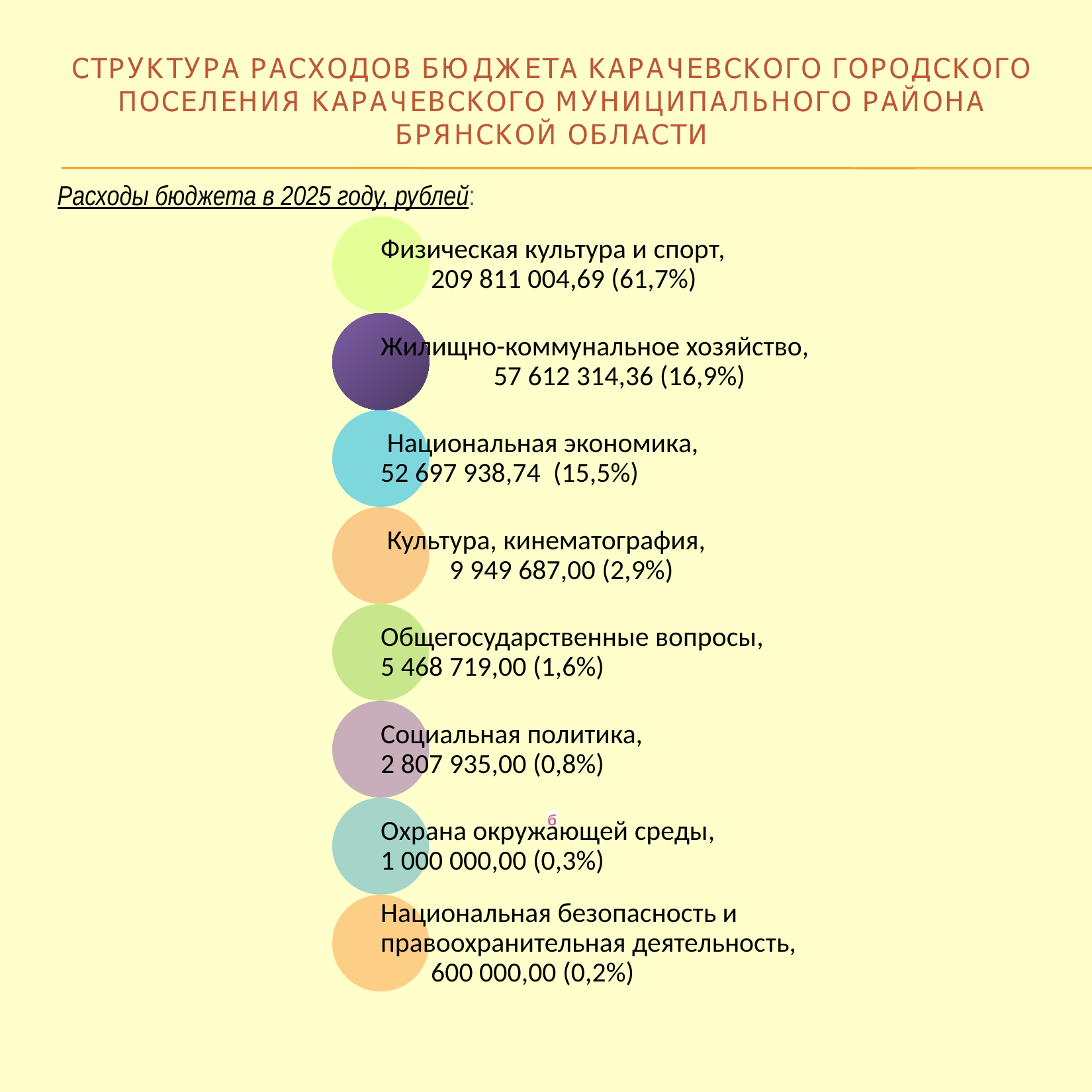

СТРУКТУРА РАСХОДОВ БЮДЖЕТА КАРАЧЕВСКОГО ГОРОДСКОГО ПОСЕЛЕНИЯ КАРАЧЕВСКОГО МУНИЦИПАЛЬНОГО РАЙОНА БРЯНСКОЙ ОБЛАСТИ
Расходы бюджета в 2025 году, рублей:
Физическая культура и спорт,                                    209 811 004,69 (61,7%)
Жилищно-коммунальное хозяйство,                                 57 612 314,36 (16,9%)
 Национальная экономика,                             52 697 938,74  (15,5%)
 Культура, кинематография,                                          9 949 687,00 (2,9%)
Общегосударственные вопросы,                    5 468 719,00 (1,6%)
Социальная политика,                                       2 807 935,00 (0,8%)
Охрана окружающей среды,                            1 000 000,00 (0,3%)
Национальная безопасность и правоохранительная деятельность,                         600 000,00 (0,2%)
б